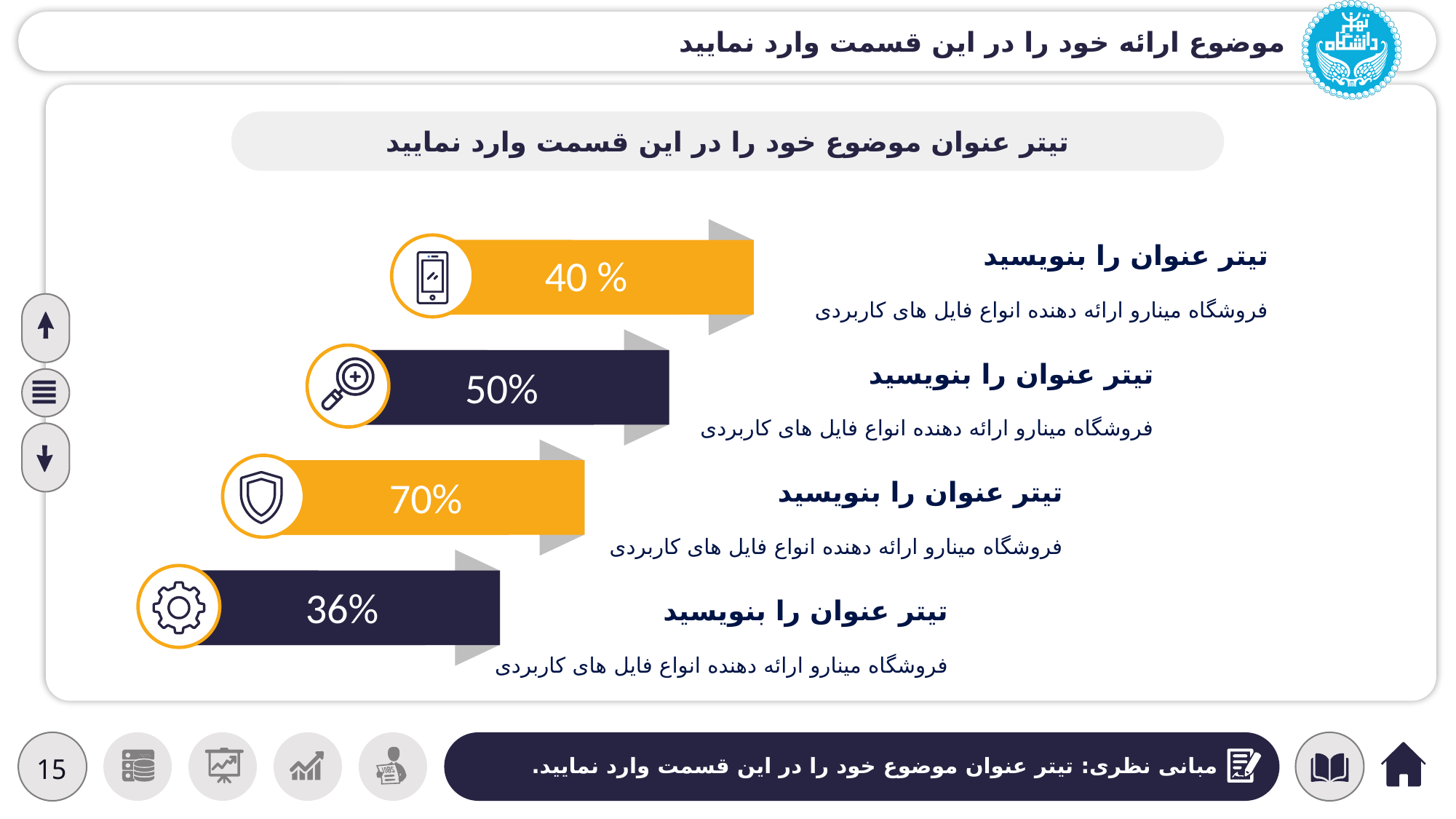

موضوع ارائه خود را در این قسمت وارد نمایید

تیتر عنوان موضوع خود را در این قسمت وارد نمایید
تیتر عنوان را بنویسید
فروشگاه مینارو ارائه دهنده انواع فایل های کاربردی

40 %

50%

70%

36%

تیتر عنوان را بنویسید
فروشگاه مینارو ارائه دهنده انواع فایل های کاربردی
تیتر عنوان را بنویسید
فروشگاه مینارو ارائه دهنده انواع فایل های کاربردی
تیتر عنوان را بنویسید
فروشگاه مینارو ارائه دهنده انواع فایل های کاربردی
مبانی نظری: تیتر عنوان موضوع خود را در این قسمت وارد نمایید.
15